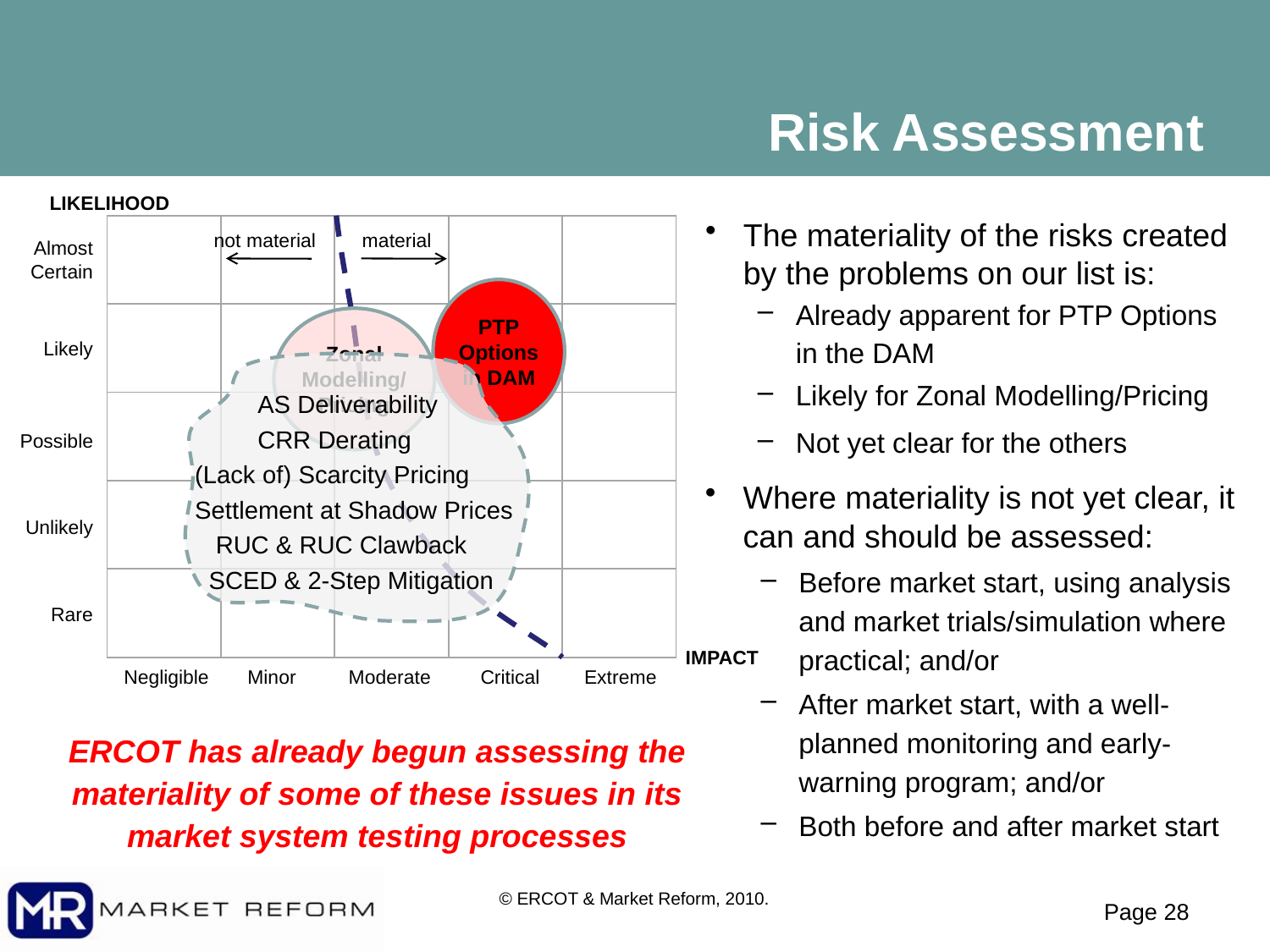

# Risk Assessment
LIKELIHOOD
The materiality of the risks created by the problems on our list is:
|  |  |  |  |  |
| --- | --- | --- | --- | --- |
|  |  |  |  |  |
|  |  |  |  |  |
|  |  |  |  |  |
|  |  |  |  |  |

not material
material
Almost Certain
PTP
Options
in DAM
Already apparent for PTP Options in the DAM
Zonal
Modelling/
Pricing
Likely

         AS Deliverability
         CRR Derating
(Lack of) Scarcity Pricing
Settlement at Shadow Prices
   RUC & RUC Clawback
  SCED & 2-Step Mitigation

Likely for Zonal Modelling/Pricing
Not yet clear for the others
Possible
Where materiality is not yet clear, it can and should be assessed:
Before market start, using analysis and market trials/simulation where practical; and/or
After market start, with a well-planned monitoring and early-warning program; and/or
Both before and after market start
Unlikely
Rare
IMPACT
Negligible
Minor
Moderate
Critical
Extreme
ERCOT has already begun assessing the materiality of some of these issues in its market system testing processes
© ERCOT & Market Reform, 2010.
Page 28